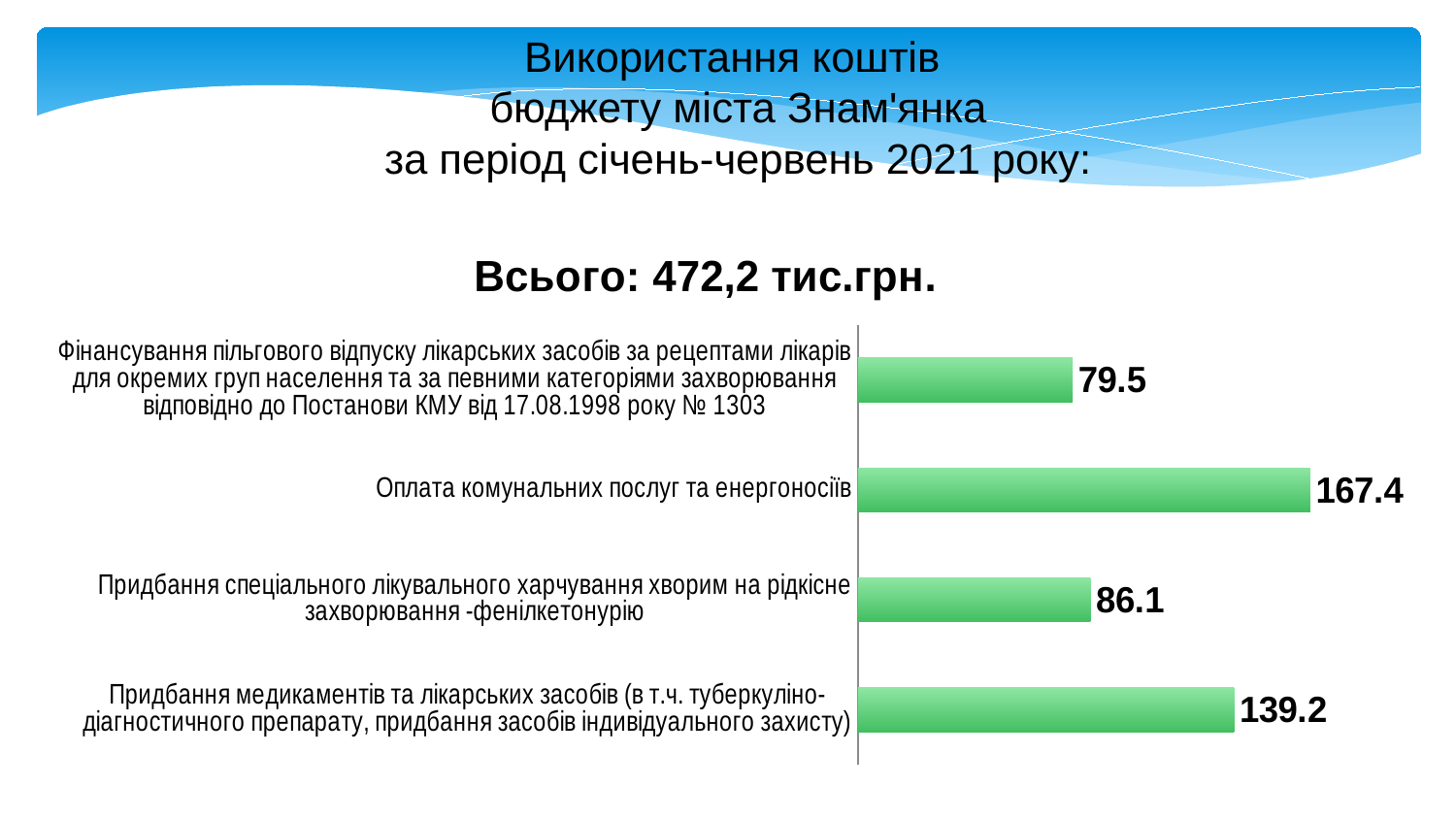

Використання коштів
бюджету міста Знам'янка
за період січень-червень 2021 року:

### Chart: Всього: 472,2 тис.грн.

| Category | Ряд 1 |
|---|---|
| Придбання медикаментів та лікарських засобів (в т.ч. туберкуліно-діагностичного препарату, придбання засобів індивідуального захисту) | 139.2 |
| Придбання спеціального лікувального харчування хворим на рідкісне захворювання -фенілкетонурію | 86.1 |
| Оплата комунальних послуг та енергоносіїв | 167.4 |
| Фінансування пільгового відпуску лікарських засобів за рецептами лікарів для окремих груп населення та за певними категоріями захворювання відповідно до Постанови КМУ від 17.08.1998 року № 1303 | 79.5 |